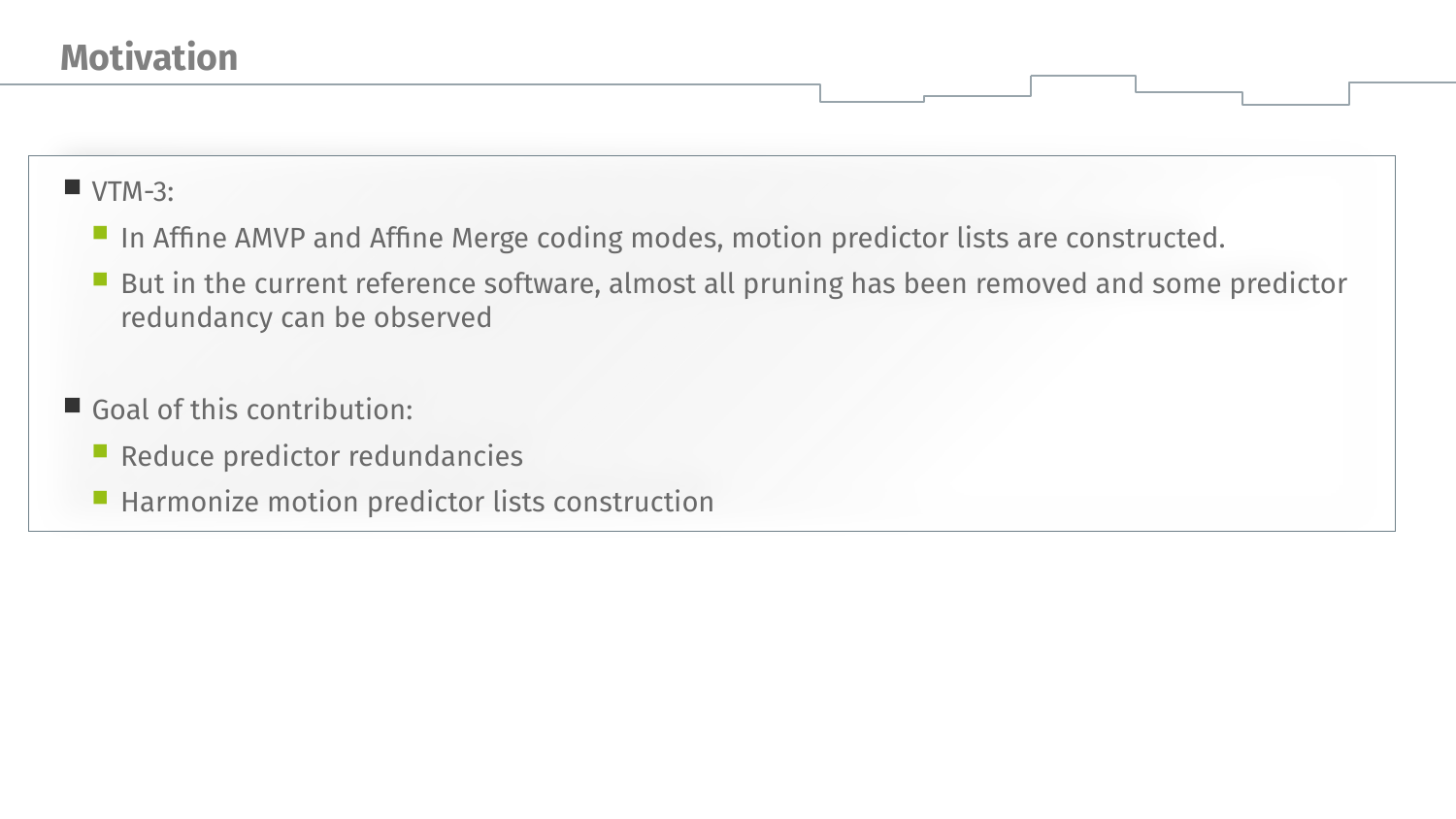

# Motivation
VTM-3:
In Affine AMVP and Affine Merge coding modes, motion predictor lists are constructed.
But in the current reference software, almost all pruning has been removed and some predictor redundancy can be observed

Goal of this contribution:
Reduce predictor redundancies
Harmonize motion predictor lists construction